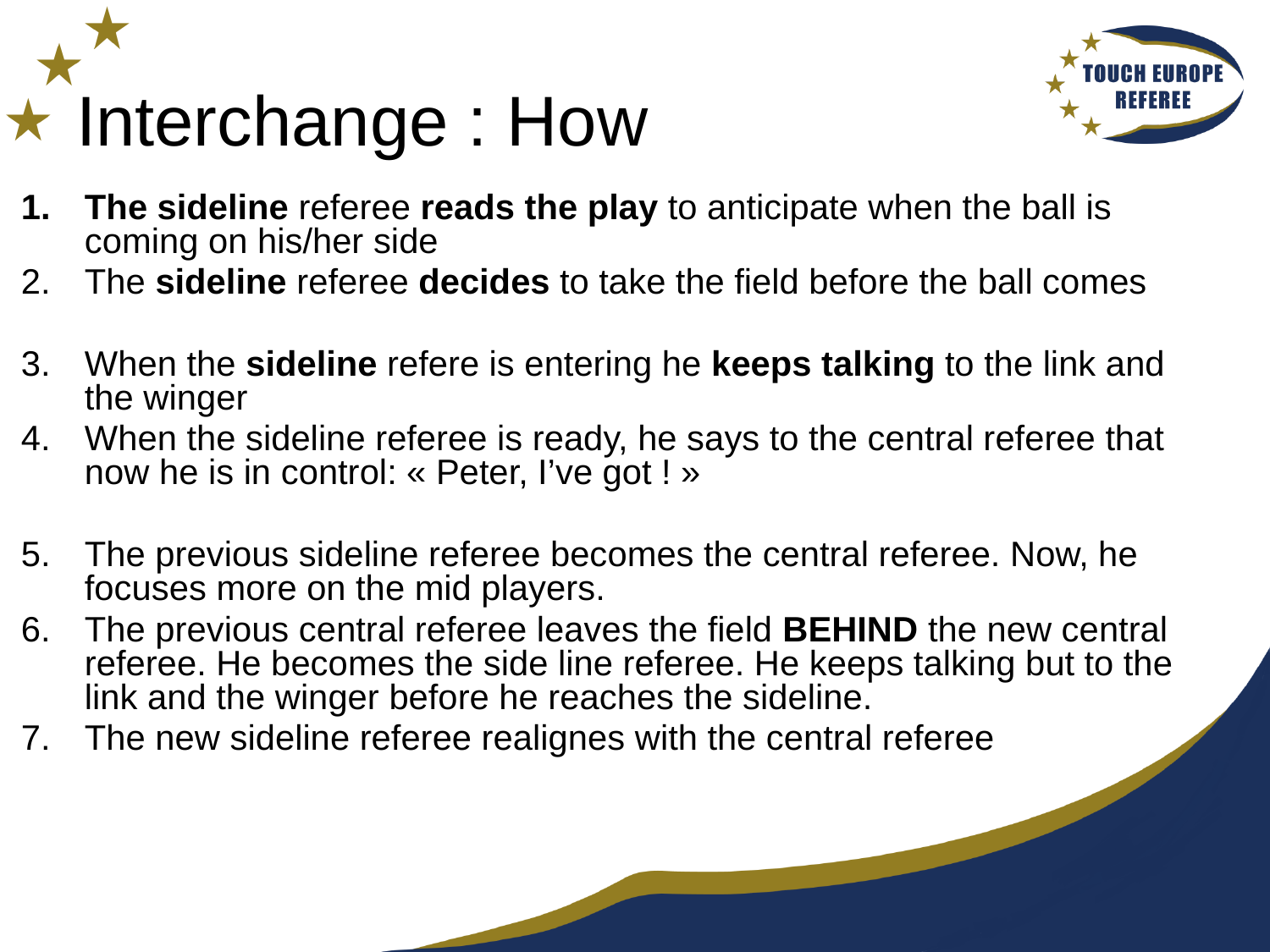

# Interchange : How
The sideline referee reads the play to anticipate when the ball is coming on his/her side
The sideline referee decides to take the field before the ball comes

When the sideline refere is entering he keeps talking to the link and the winger
When the sideline referee is ready, he says to the central referee that now he is in control: « Peter, I’ve got ! »

The previous sideline referee becomes the central referee. Now, he focuses more on the mid players.
The previous central referee leaves the field BEHIND the new central referee. He becomes the side line referee. He keeps talking but to the link and the winger before he reaches the sideline.
The new sideline referee realignes with the central referee